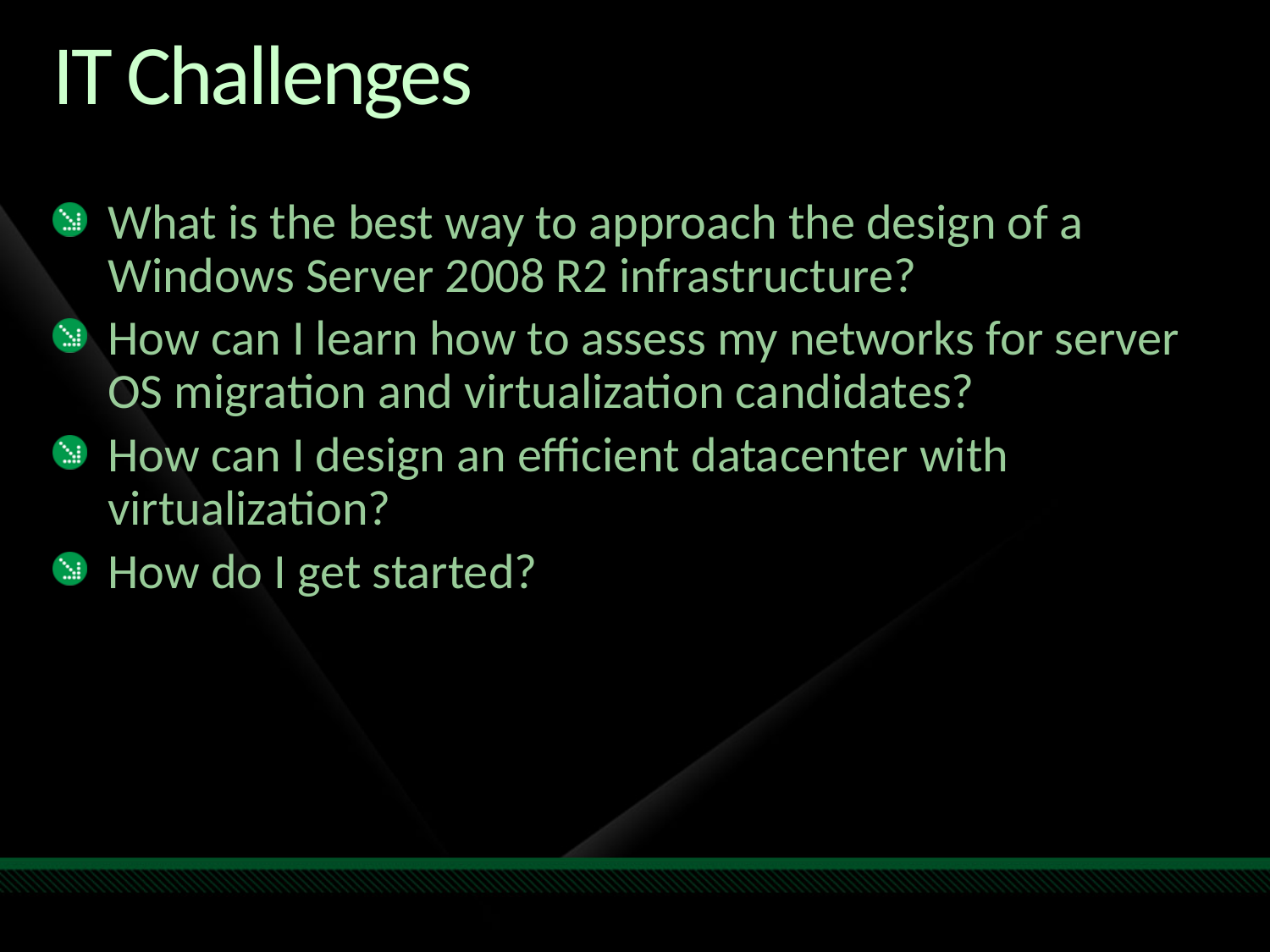

# IT Challenges
What is the best way to approach the design of a Windows Server 2008 R2 infrastructure?
How can I learn how to assess my networks for server OS migration and virtualization candidates?
How can I design an efficient datacenter with virtualization?
How do I get started?